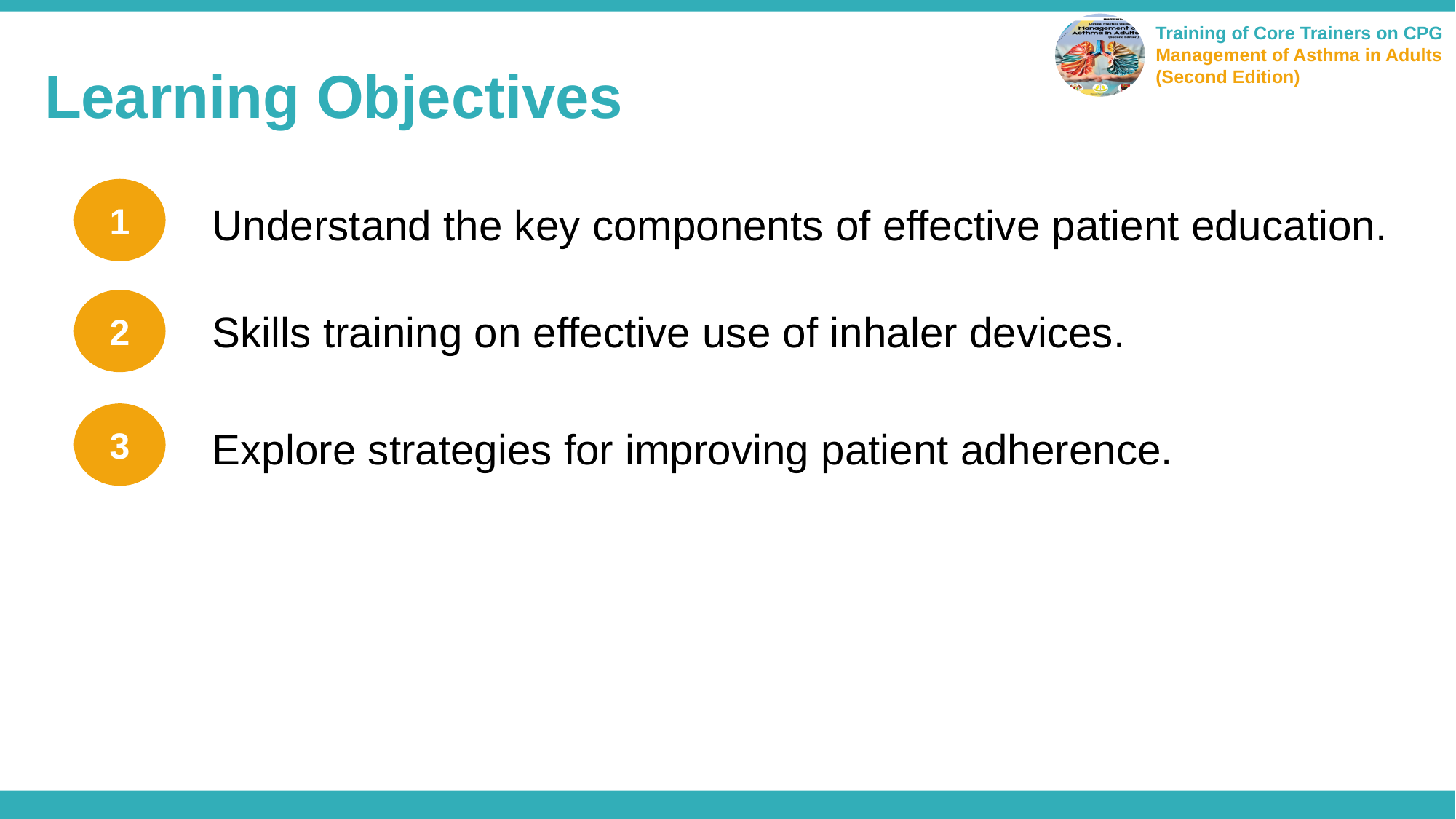

Learning Objectives
1
Understand the key components of effective patient education.
2
Skills training on effective use of inhaler devices.
3
Explore strategies for improving patient adherence.